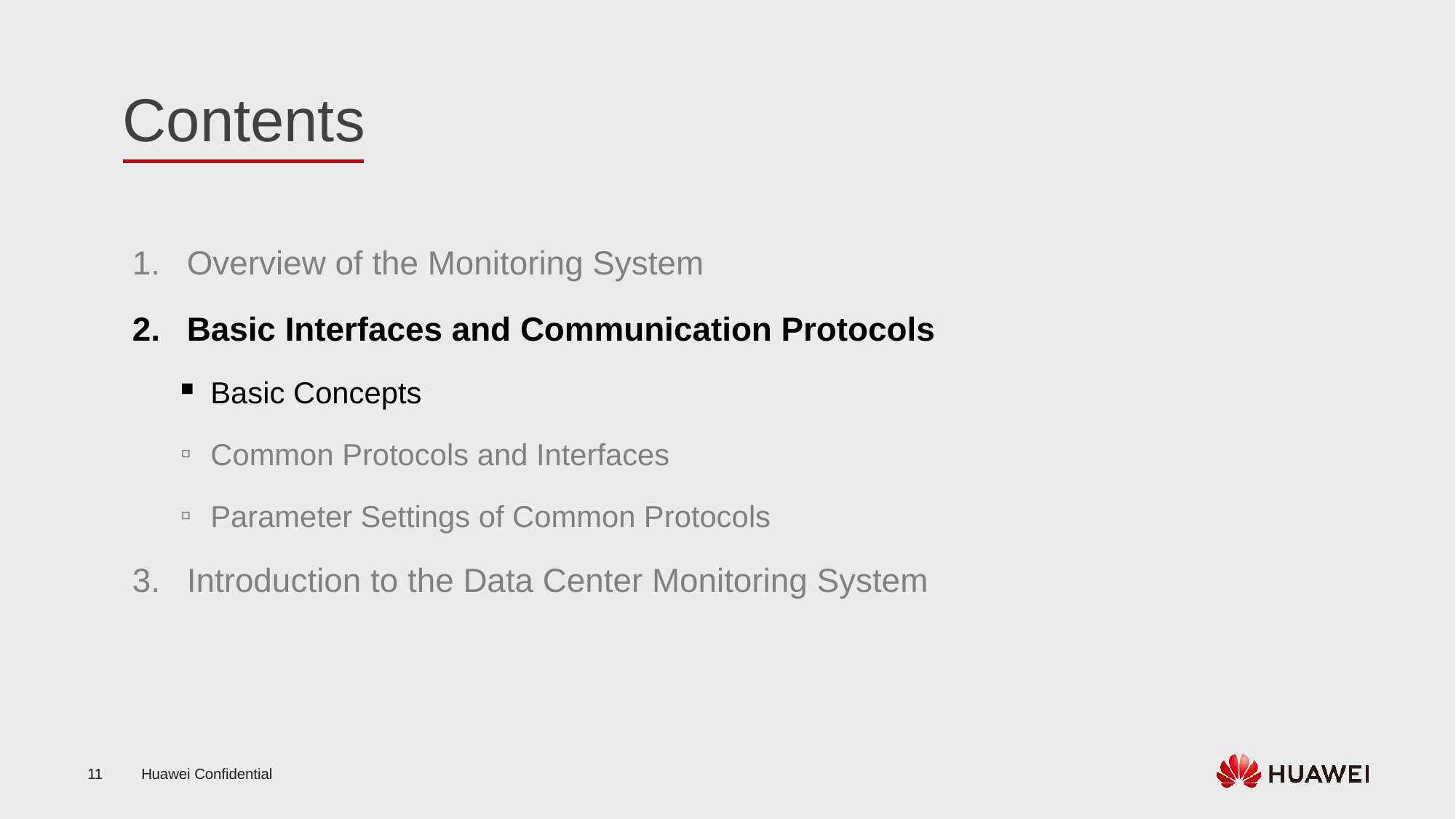

Overview of the Monitoring System
Basic Interfaces and Communication Protocols
Basic Concepts
Common Protocols and Interfaces
Parameter Settings of Common Protocols
Introduction to the Data Center Monitoring System